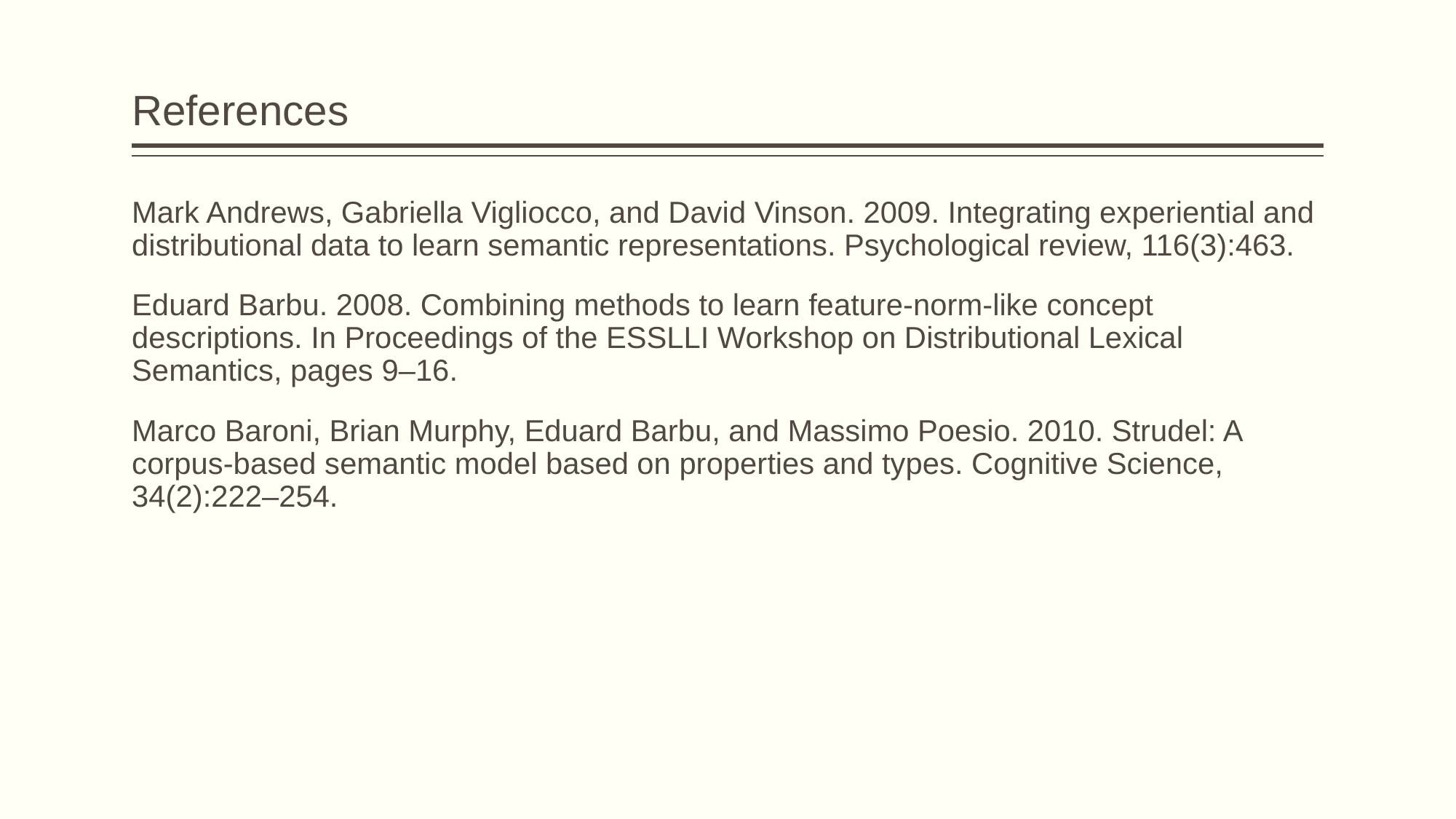

# References
Mark Andrews, Gabriella Vigliocco, and David Vinson. 2009. Integrating experiential and distributional data to learn semantic representations. Psychological review, 116(3):463.
Eduard Barbu. 2008. Combining methods to learn feature-norm-like concept descriptions. In Proceedings of the ESSLLI Workshop on Distributional Lexical Semantics, pages 9–16.
Marco Baroni, Brian Murphy, Eduard Barbu, and Massimo Poesio. 2010. Strudel: A corpus-based semantic model based on properties and types. Cognitive Science, 34(2):222–254.